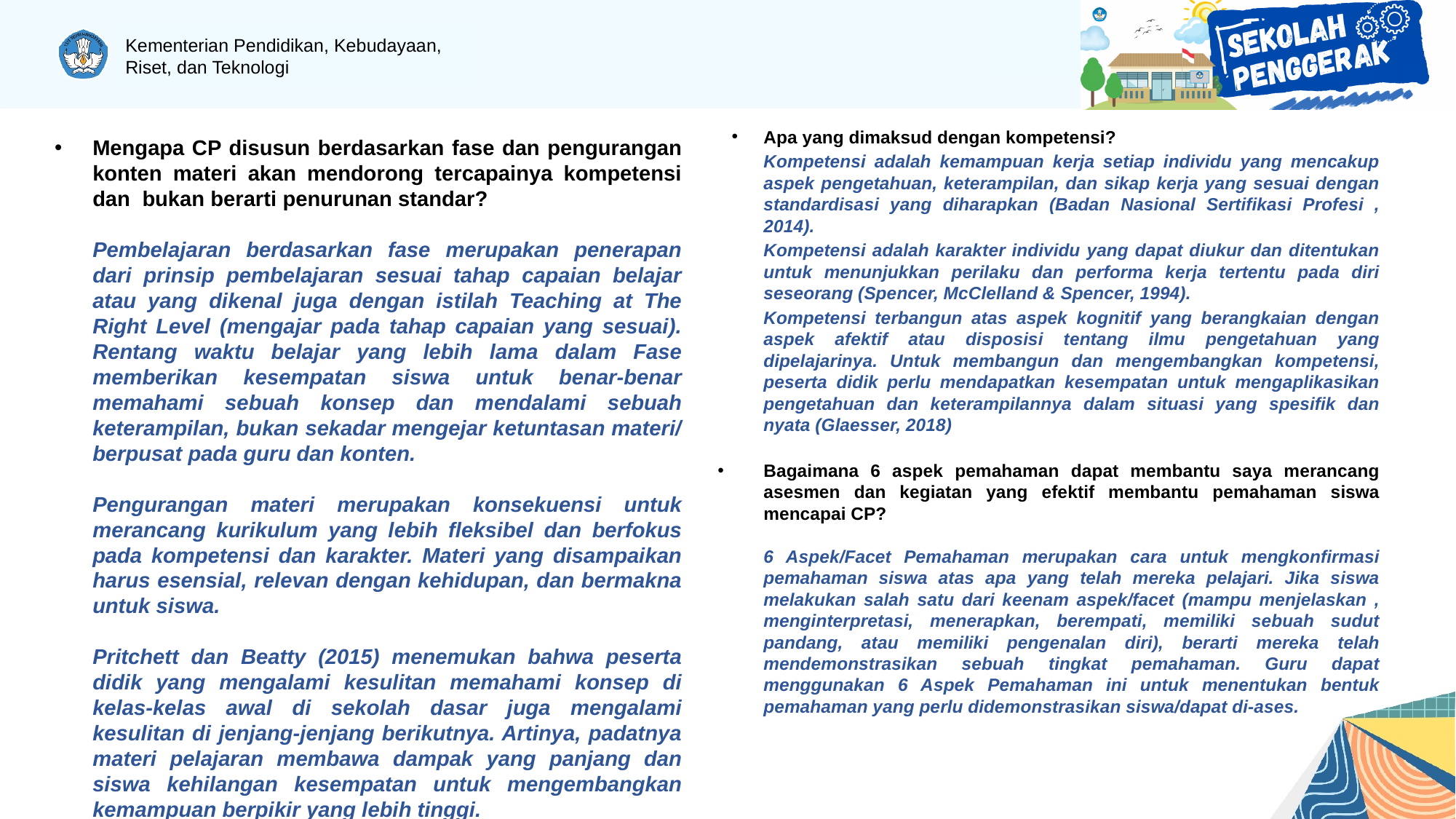

Mengapa CP disusun berdasarkan fase dan pengurangan konten materi akan mendorong tercapainya kompetensi dan  bukan berarti penurunan standar?

Pembelajaran berdasarkan fase merupakan penerapan dari prinsip pembelajaran sesuai tahap capaian belajar atau yang dikenal juga dengan istilah Teaching at The Right Level (mengajar pada tahap capaian yang sesuai). Rentang waktu belajar yang lebih lama dalam Fase memberikan kesempatan siswa untuk benar-benar memahami sebuah konsep dan mendalami sebuah keterampilan, bukan sekadar mengejar ketuntasan materi/ berpusat pada guru dan konten.

Pengurangan materi merupakan konsekuensi untuk merancang kurikulum yang lebih fleksibel dan berfokus pada kompetensi dan karakter. Materi yang disampaikan harus esensial, relevan dengan kehidupan, dan bermakna untuk siswa.

Pritchett dan Beatty (2015) menemukan bahwa peserta didik yang mengalami kesulitan memahami konsep di kelas-kelas awal di sekolah dasar juga mengalami kesulitan di jenjang-jenjang berikutnya. Artinya, padatnya materi pelajaran membawa dampak yang panjang dan siswa kehilangan kesempatan untuk mengembangkan kemampuan berpikir yang lebih tinggi.

Apa yang dimaksud dengan kompetensi?
Kompetensi adalah kemampuan kerja setiap individu yang mencakup aspek pengetahuan, keterampilan, dan sikap kerja yang sesuai dengan standardisasi yang diharapkan (Badan Nasional Sertifikasi Profesi , 2014).
Kompetensi adalah karakter individu yang dapat diukur dan ditentukan untuk menunjukkan perilaku dan performa kerja tertentu pada diri seseorang (Spencer, McClelland & Spencer, 1994).
Kompetensi terbangun atas aspek kognitif yang berangkaian dengan aspek afektif atau disposisi tentang ilmu pengetahuan yang dipelajarinya. Untuk membangun dan mengembangkan kompetensi, peserta didik perlu mendapatkan kesempatan untuk mengaplikasikan pengetahuan dan keterampilannya dalam situasi yang spesifik dan nyata (Glaesser, 2018)

Bagaimana 6 aspek pemahaman dapat membantu saya merancang asesmen dan kegiatan yang efektif membantu pemahaman siswa mencapai CP?

6 Aspek/Facet Pemahaman merupakan cara untuk mengkonfirmasi pemahaman siswa atas apa yang telah mereka pelajari. Jika siswa melakukan salah satu dari keenam aspek/facet (mampu menjelaskan , menginterpretasi, menerapkan, berempati, memiliki sebuah sudut pandang, atau memiliki pengenalan diri), berarti mereka telah mendemonstrasikan sebuah tingkat pemahaman. Guru dapat menggunakan 6 Aspek Pemahaman ini untuk menentukan bentuk pemahaman yang perlu didemonstrasikan siswa/dapat di-ases.